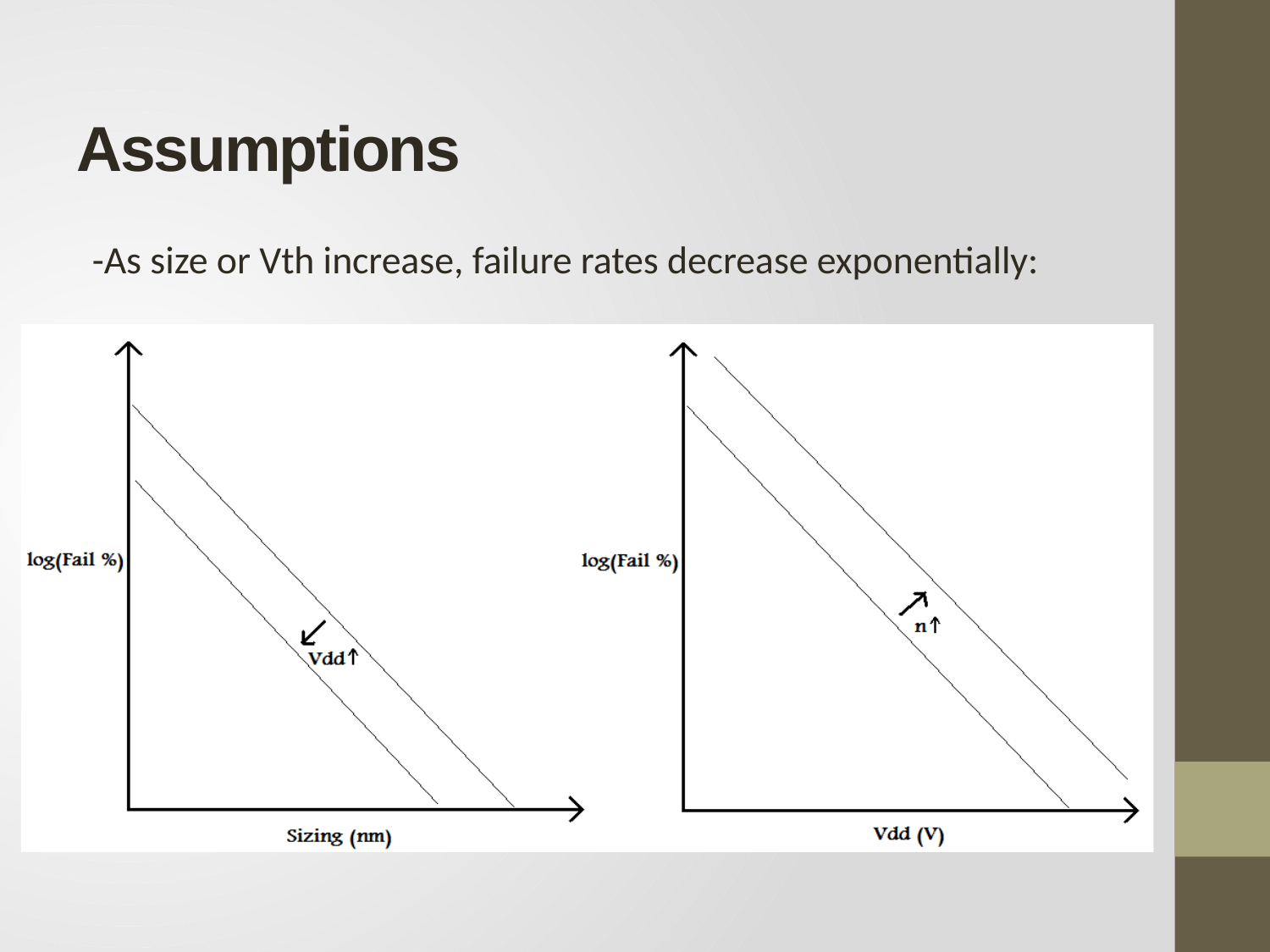

# Assumptions
-As size or Vth increase, failure rates decrease exponentially: